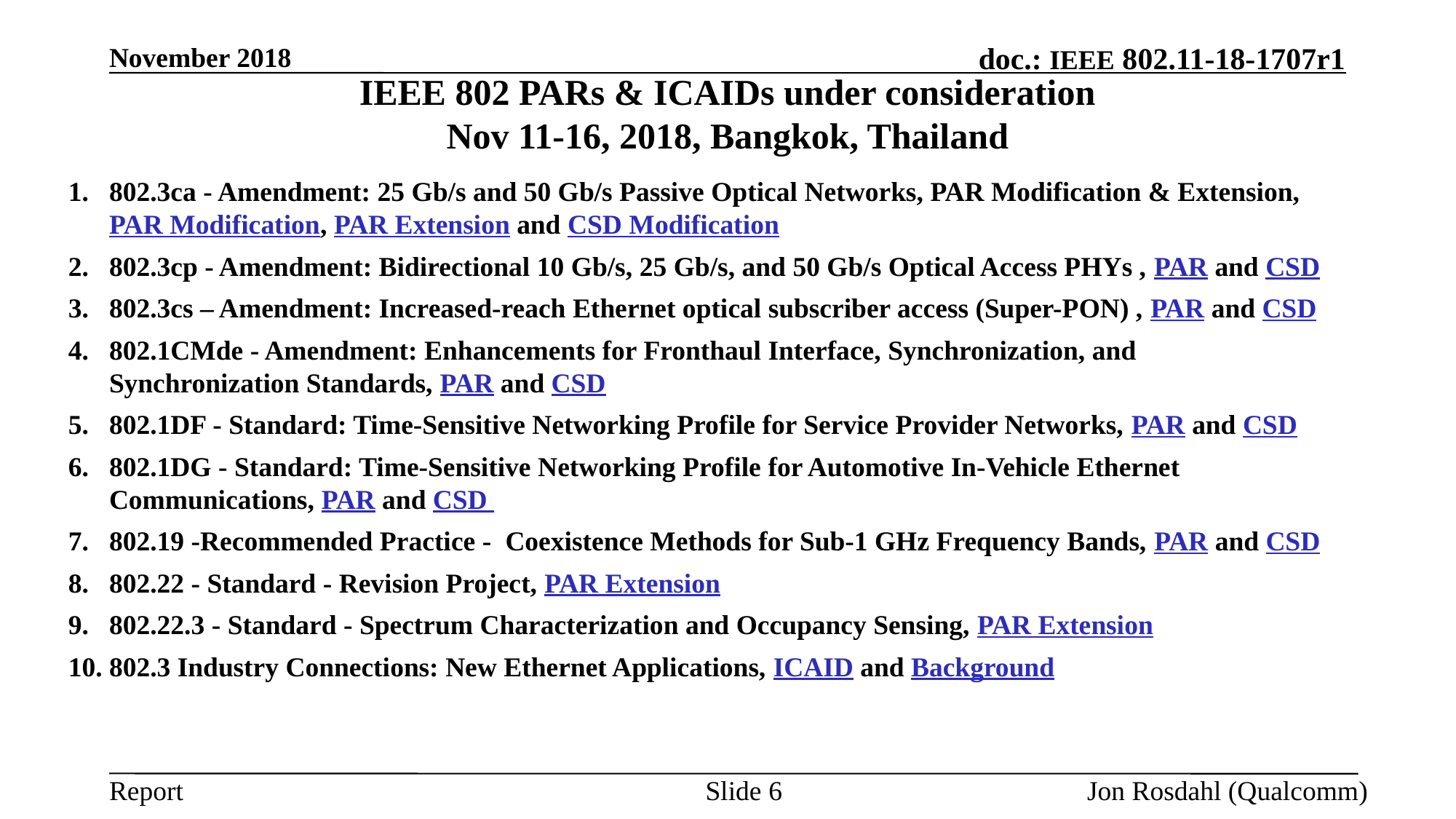

November 2018
# IEEE 802 PARs & ICAIDs under consideration Nov 11-16, 2018, Bangkok, Thailand
802.3ca - Amendment: 25 Gb/s and 50 Gb/s Passive Optical Networks, PAR Modification & Extension, PAR Modification, PAR Extension and CSD Modification
802.3cp - Amendment: Bidirectional 10 Gb/s, 25 Gb/s, and 50 Gb/s Optical Access PHYs , PAR and CSD
802.3cs – Amendment: Increased-reach Ethernet optical subscriber access (Super-PON) , PAR and CSD
802.1CMde - Amendment: Enhancements for Fronthaul Interface, Synchronization, and Synchronization Standards, PAR and CSD
802.1DF - Standard: Time-Sensitive Networking Profile for Service Provider Networks, PAR and CSD
802.1DG - Standard: Time-Sensitive Networking Profile for Automotive In-Vehicle Ethernet Communications, PAR and CSD
802.19 -Recommended Practice -  Coexistence Methods for Sub-1 GHz Frequency Bands, PAR and CSD
802.22 - Standard - Revision Project, PAR Extension
802.22.3 - Standard - Spectrum Characterization and Occupancy Sensing, PAR Extension
802.3 Industry Connections: New Ethernet Applications, ICAID and Background

Slide 6
Jon Rosdahl (Qualcomm)